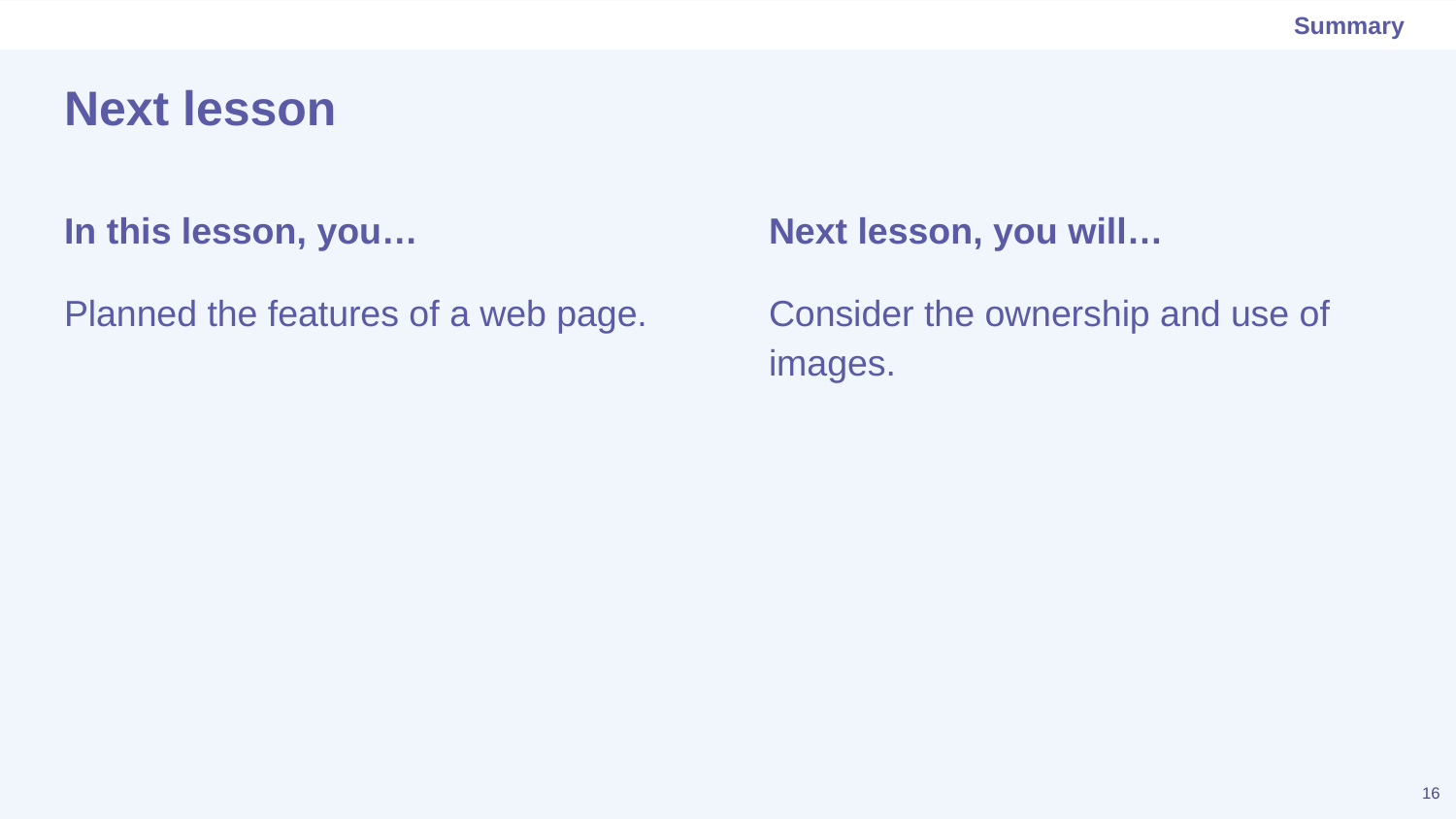

Summary
# Next lesson
Next lesson, you will…
Consider the ownership and use of images.
In this lesson, you…
Planned the features of a web page.

16